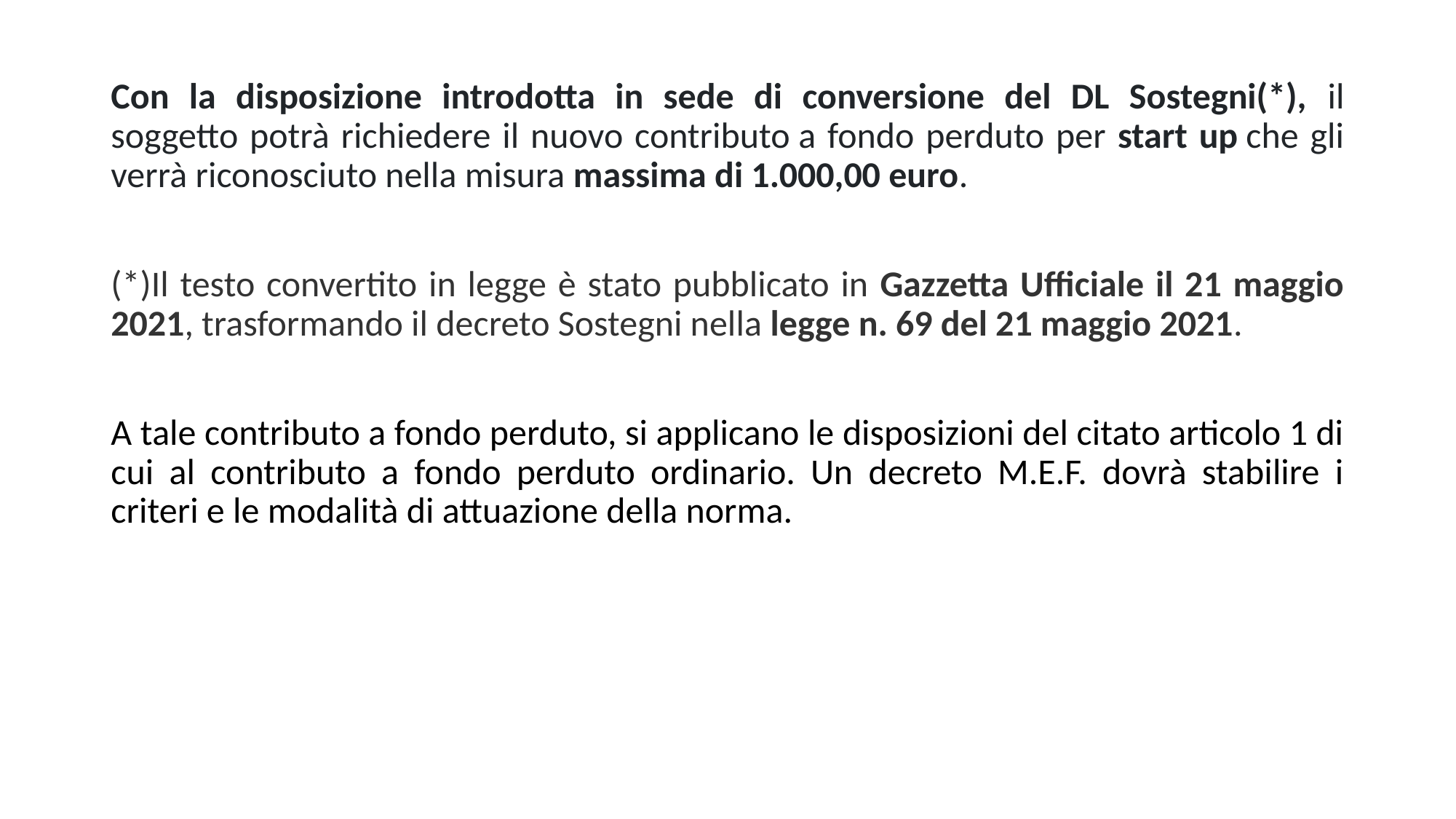

Con la disposizione introdotta in sede di conversione del DL Sostegni(*), il soggetto potrà richiedere il nuovo contributo a fondo perduto per start up che gli verrà riconosciuto nella misura massima di 1.000,00 euro.

(*)Il testo convertito in legge è stato pubblicato in Gazzetta Ufficiale il 21 maggio 2021, trasformando il decreto Sostegni nella legge n. 69 del 21 maggio 2021.

A tale contributo a fondo perduto, si applicano le disposizioni del citato articolo 1 di cui al contributo a fondo perduto ordinario. Un decreto M.E.F. dovrà stabilire i criteri e le modalità di attuazione della norma.